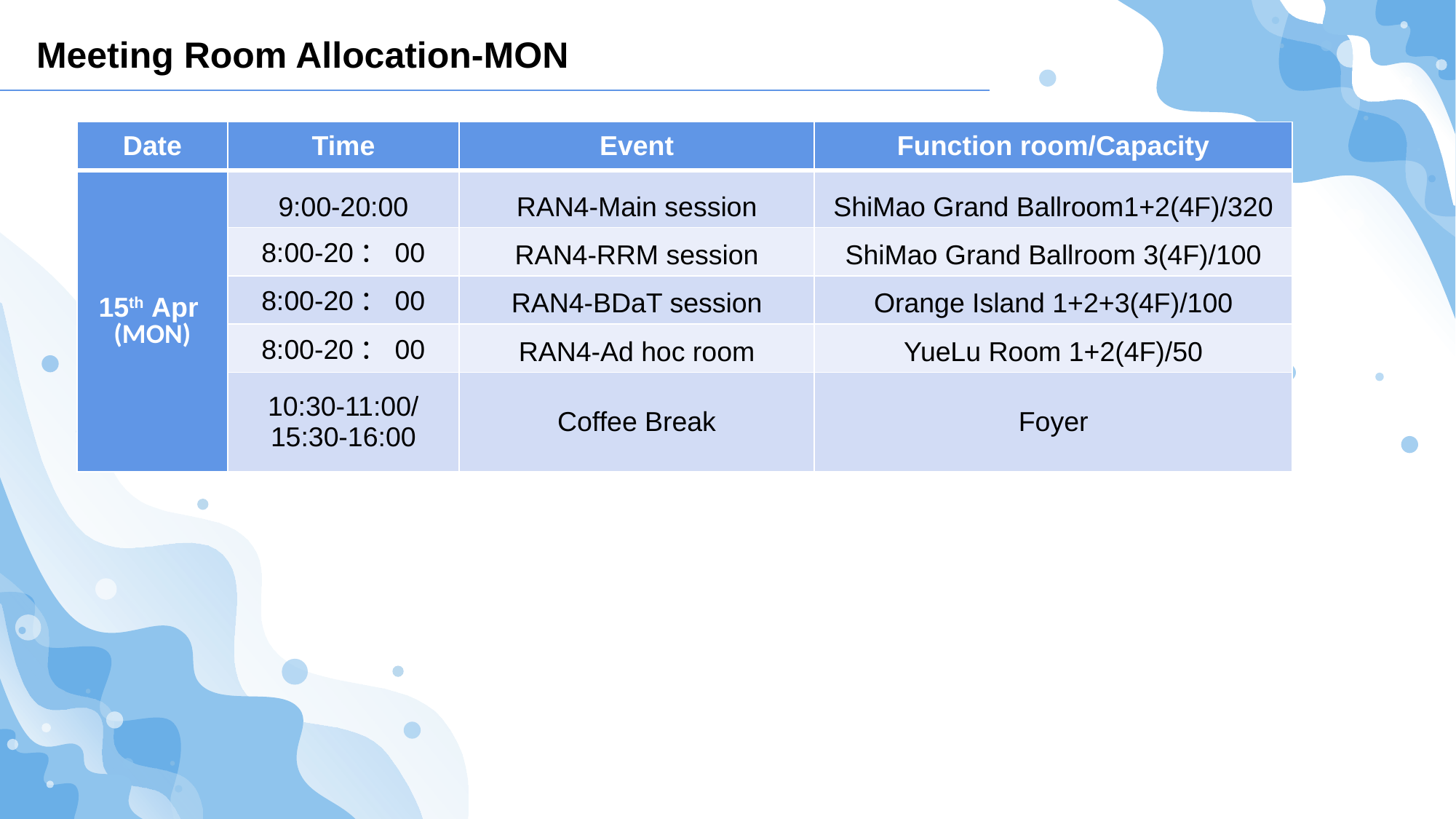

Meeting Room Allocation-MON
| Date | Time | Event | Function room/Capacity |
| --- | --- | --- | --- |
| 15th Apr  (MON) | 9:00-20:00 | RAN4-Main session | ShiMao Grand Ballroom1+2(4F)/320 |
|  | 8:00-20：00 | RAN4-RRM session | ShiMao Grand Ballroom 3(4F)/100 |
|  | 8:00-20：00 | RAN4-BDaT session | Orange Island 1+2+3(4F)/100 |
|  | 8:00-20：00 | RAN4-Ad hoc room | YueLu Room 1+2(4F)/50 |
|  | 10:30-11:00/ 15:30-16:00 | Coffee Break | Foyer |